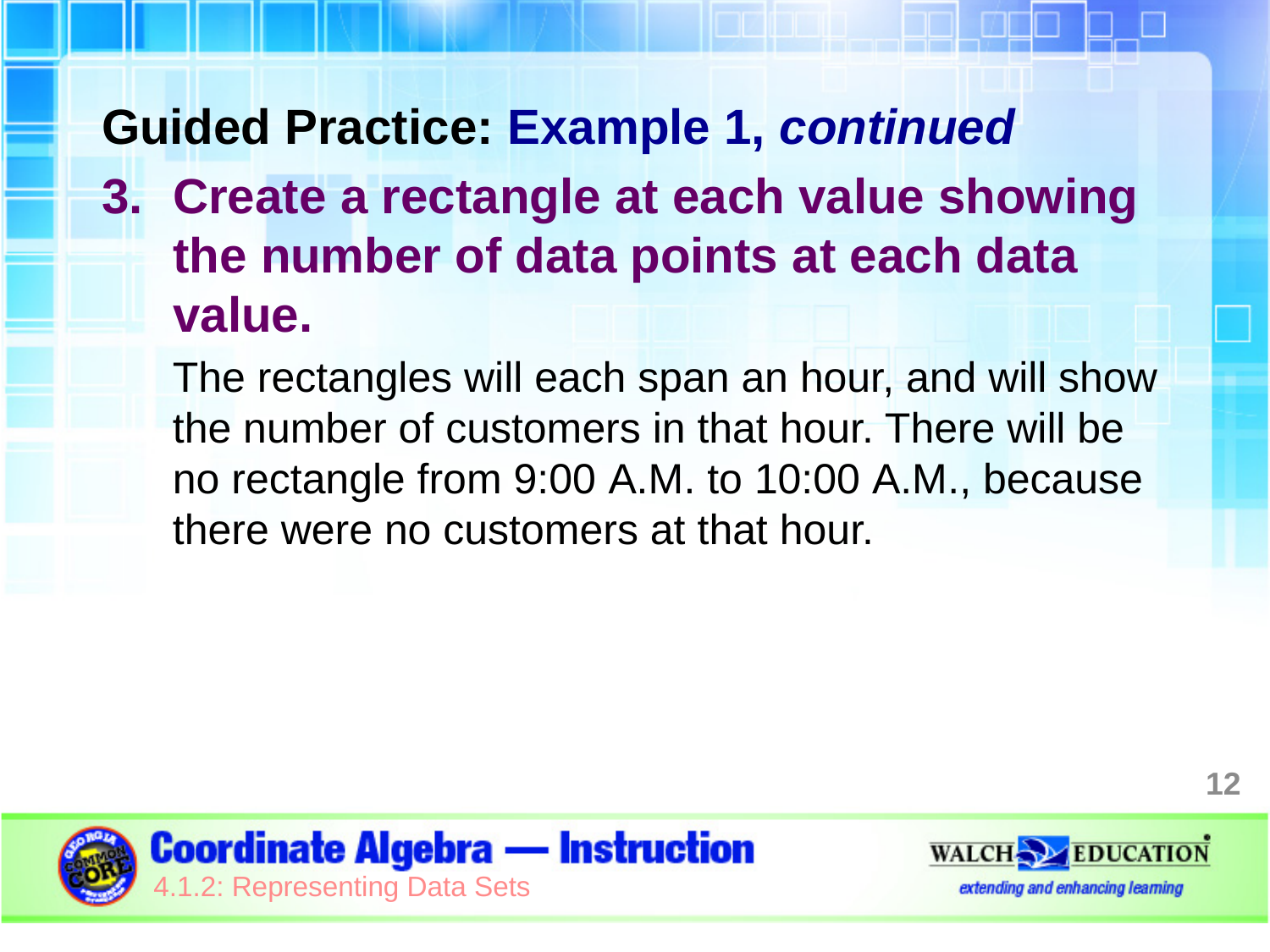

Guided Practice: Example 1, continued
Create a rectangle at each value showing the number of data points at each data value.
The rectangles will each span an hour, and will show the number of customers in that hour. There will be no rectangle from 9:00 a.m. to 10:00 a.m., because there were no customers at that hour.
12
4.1.2: Representing Data Sets